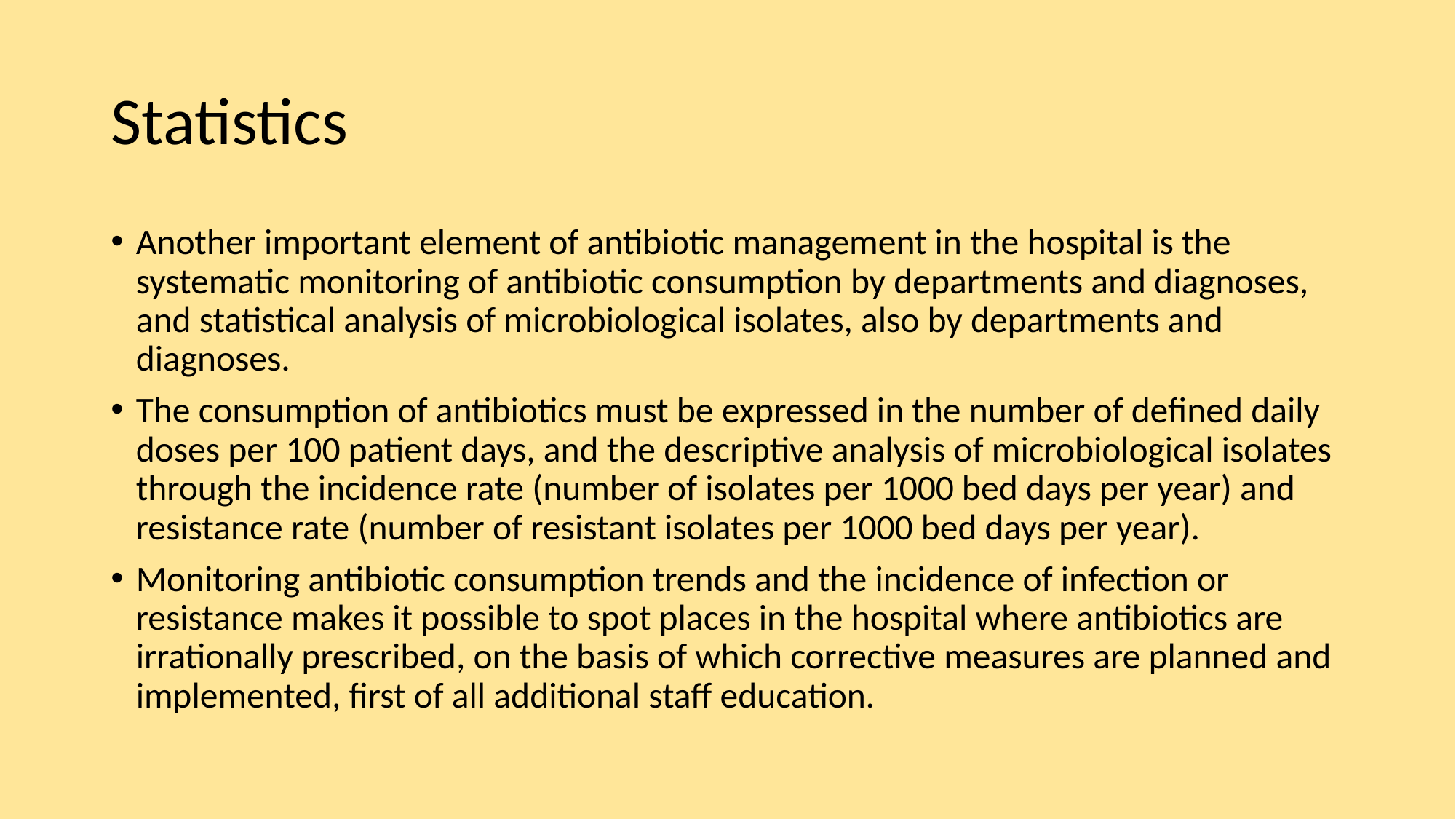

# Statistics
Another important element of antibiotic management in the hospital is the systematic monitoring of antibiotic consumption by departments and diagnoses, and statistical analysis of microbiological isolates, also by departments and diagnoses.
The consumption of antibiotics must be expressed in the number of defined daily doses per 100 patient days, and the descriptive analysis of microbiological isolates through the incidence rate (number of isolates per 1000 bed days per year) and resistance rate (number of resistant isolates per 1000 bed days per year).
Monitoring antibiotic consumption trends and the incidence of infection or resistance makes it possible to spot places in the hospital where antibiotics are irrationally prescribed, on the basis of which corrective measures are planned and implemented, first of all additional staff education.